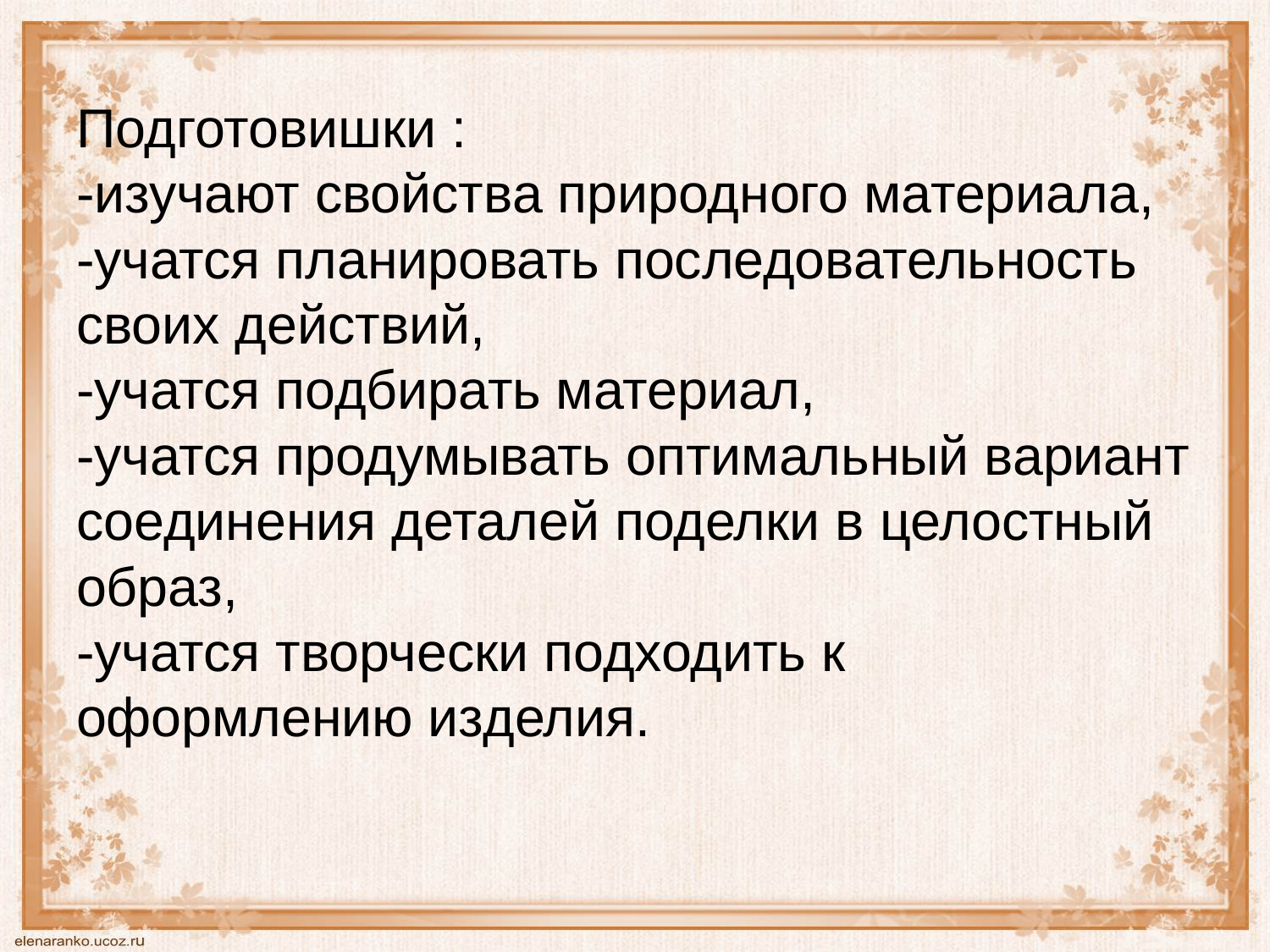

# Подготовишки : -изучают свойства природного материала, -учатся планировать последовательность своих действий, -учатся подбирать материал, -учатся продумывать оптимальный вариант соединения деталей поделки в целостный образ, -учатся творчески подходить к оформлению изделия.